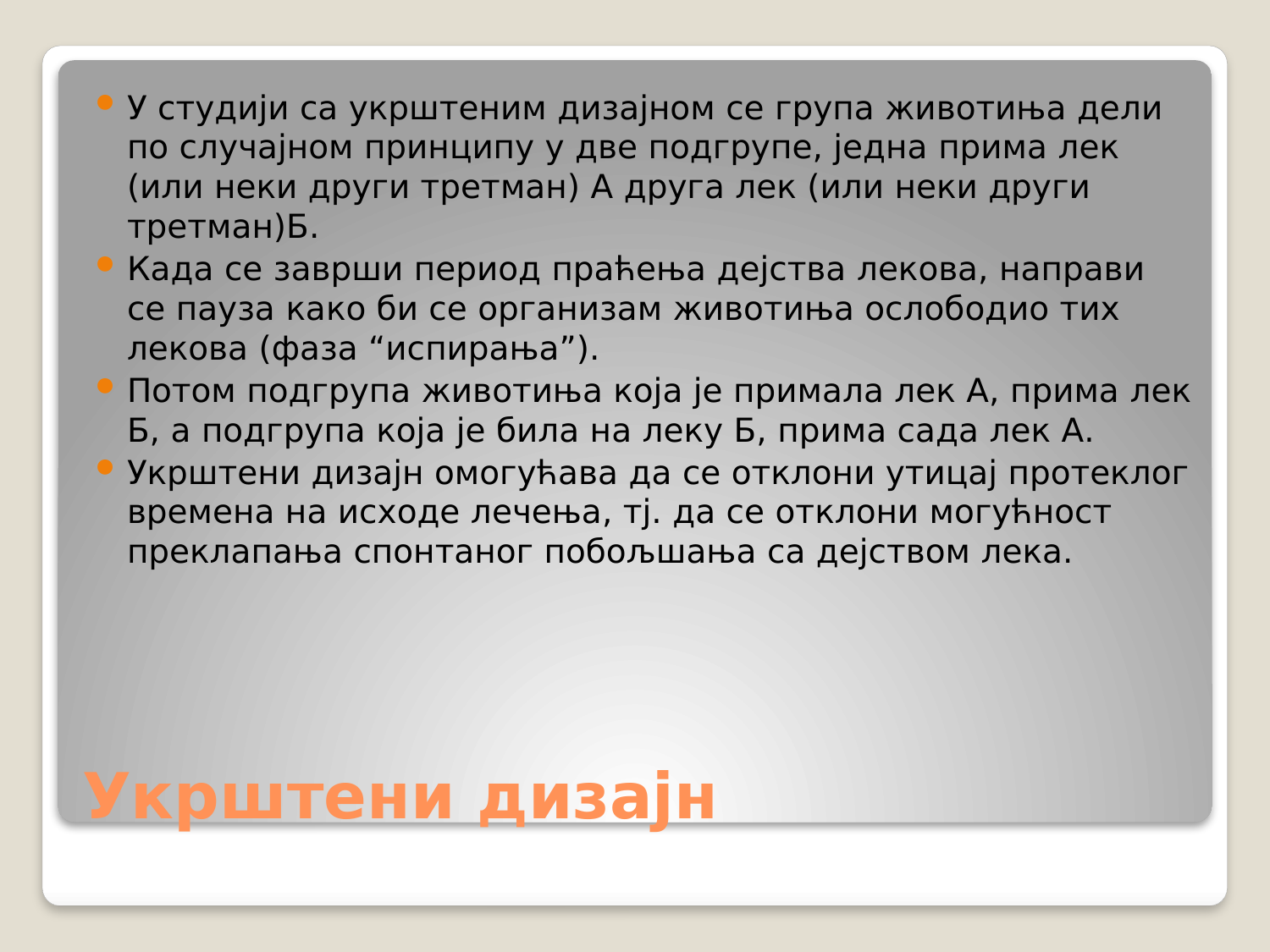

У студији са укрштеним дизајном се група животиња дели по случајном принципу у две подгрупе, једна прима лек (или неки други третман) А друга лек (или неки други третман)Б.
Када се заврши период праћења дејства лекова, направи се пауза како би се организам животиња ослободио тих лекова (фаза “испирања”).
Потом подгрупа животиња која је примала лек А, прима лек Б, а подгрупа која је била на леку Б, прима сада лек А.
Укрштени дизајн омогућава да се отклони утицај протеклог времена на исходе лечења, тј. да се отклони могућност преклапања спонтаног побољшања са дејством лека.
# Укрштени дизајн